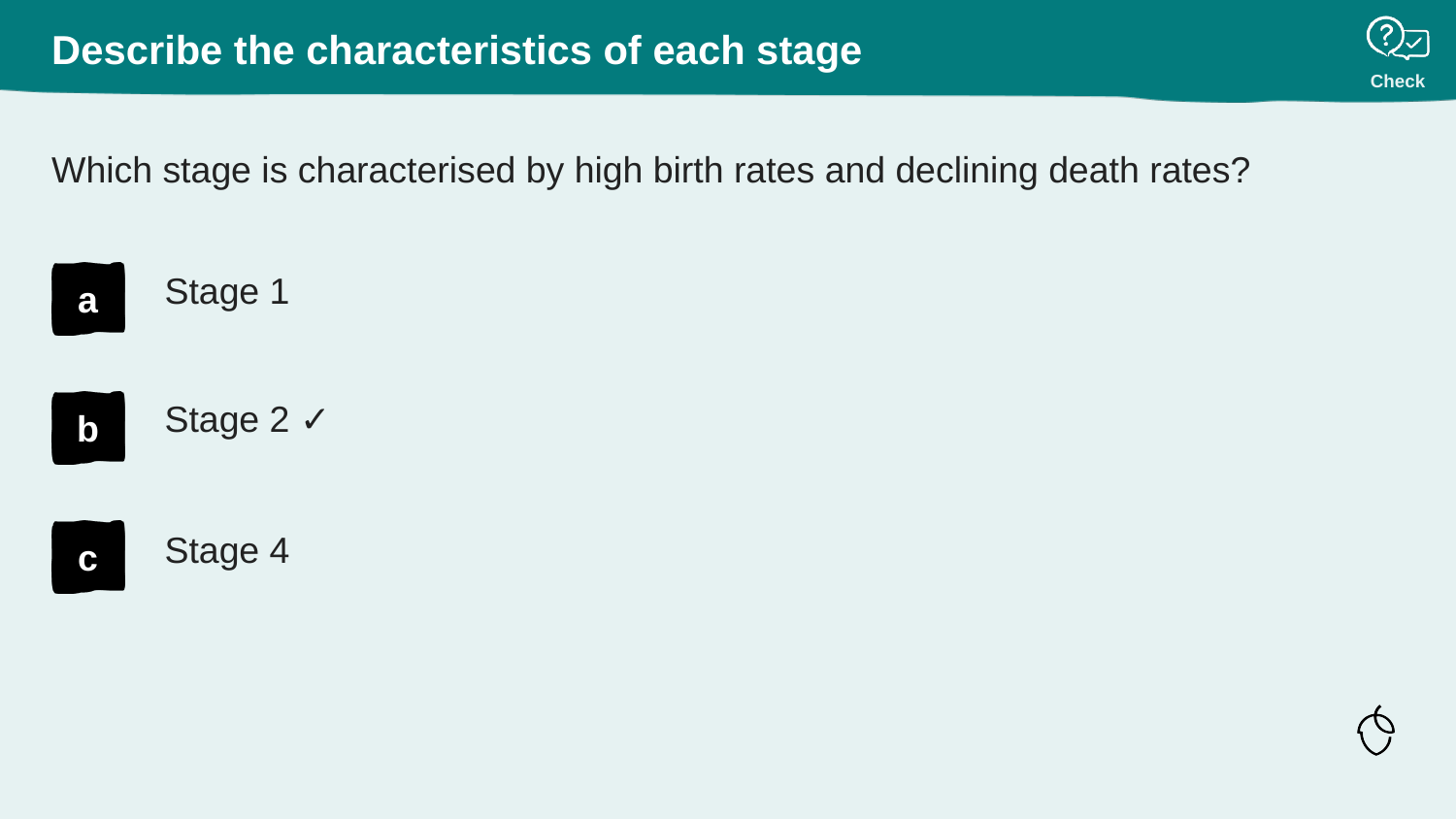

Describe the characteristics of each stage
# Which stage is characterised by high birth rates and declining death rates?
Stage 1
Stage 2 ✓
Stage 4